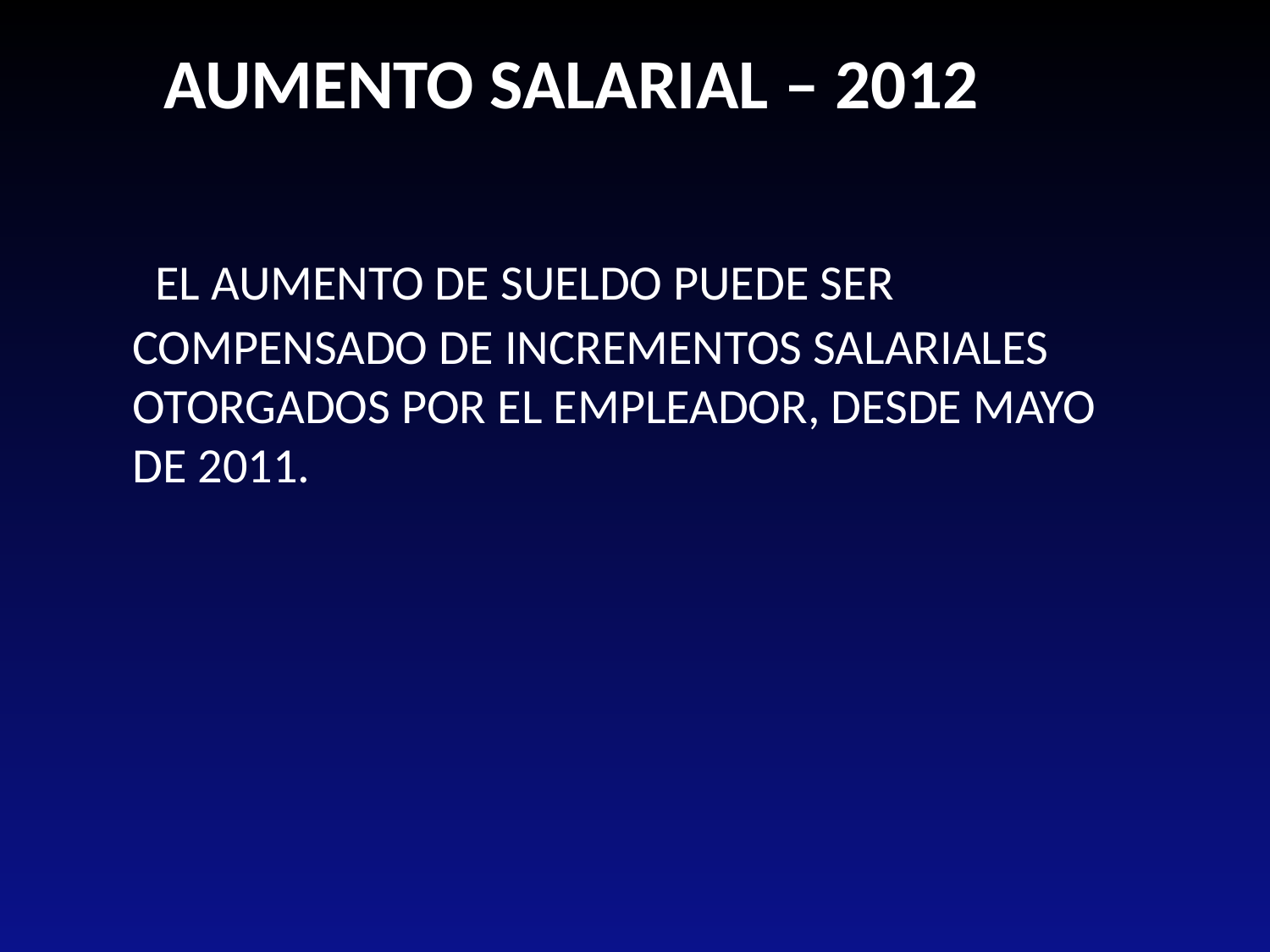

AUMENTO SALARIAL – 2012
    EL AUMENTO DE SUELDO PUEDE SER COMPENSADO DE INCREMENTOS SALARIALES OTORGADOS POR EL EMPLEADOR, DESDE MAYO DE 2011.